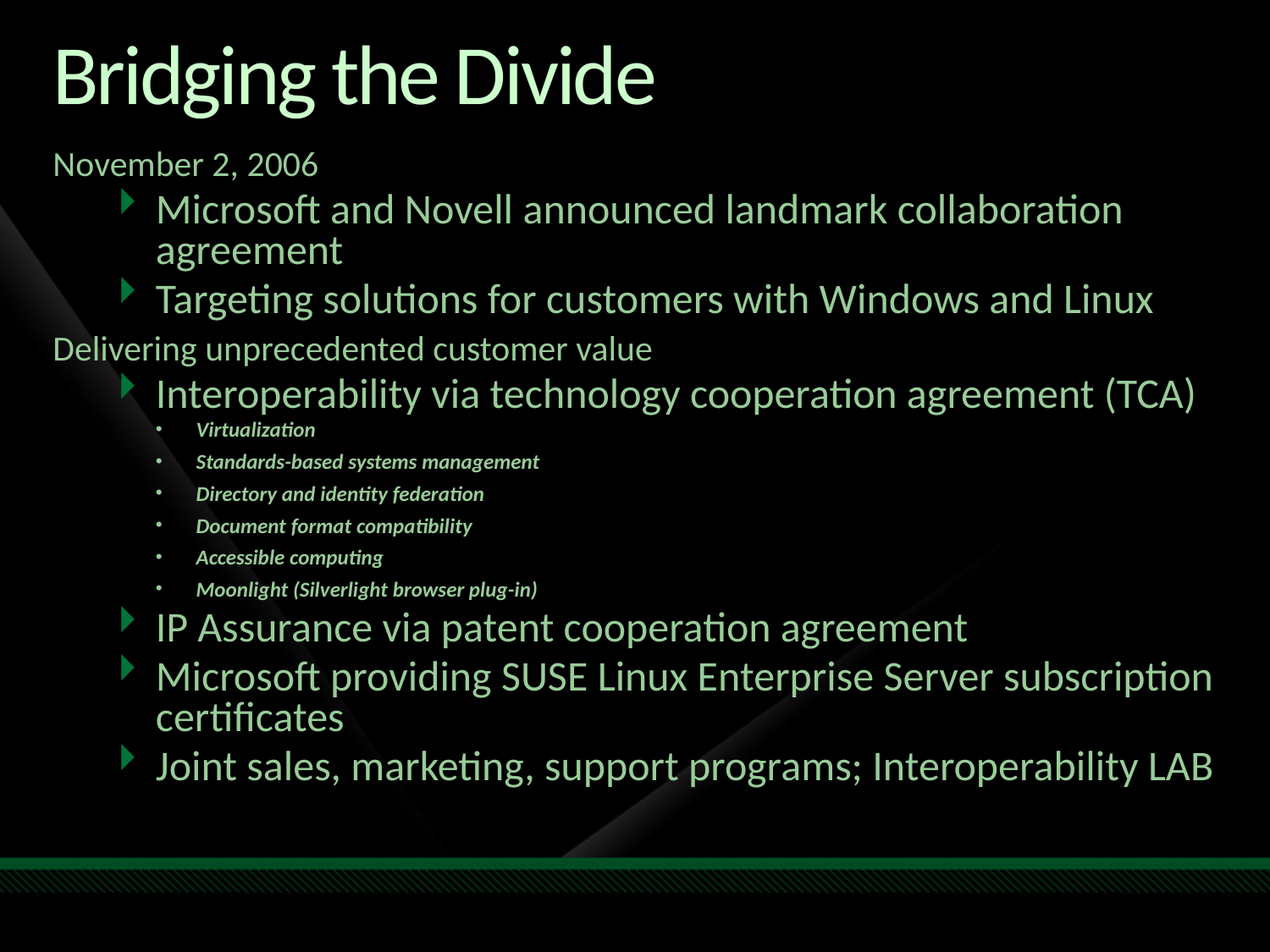

# Bridging the Divide
November 2, 2006
Microsoft and Novell announced landmark collaboration agreement
Targeting solutions for customers with Windows and Linux
Delivering unprecedented customer value
Interoperability via technology cooperation agreement (TCA)
Virtualization
Standards-based systems management
Directory and identity federation
Document format compatibility
Accessible computing
Moonlight (Silverlight browser plug-in)
IP Assurance via patent cooperation agreement
Microsoft providing SUSE Linux Enterprise Server subscription certificates
Joint sales, marketing, support programs; Interoperability LAB